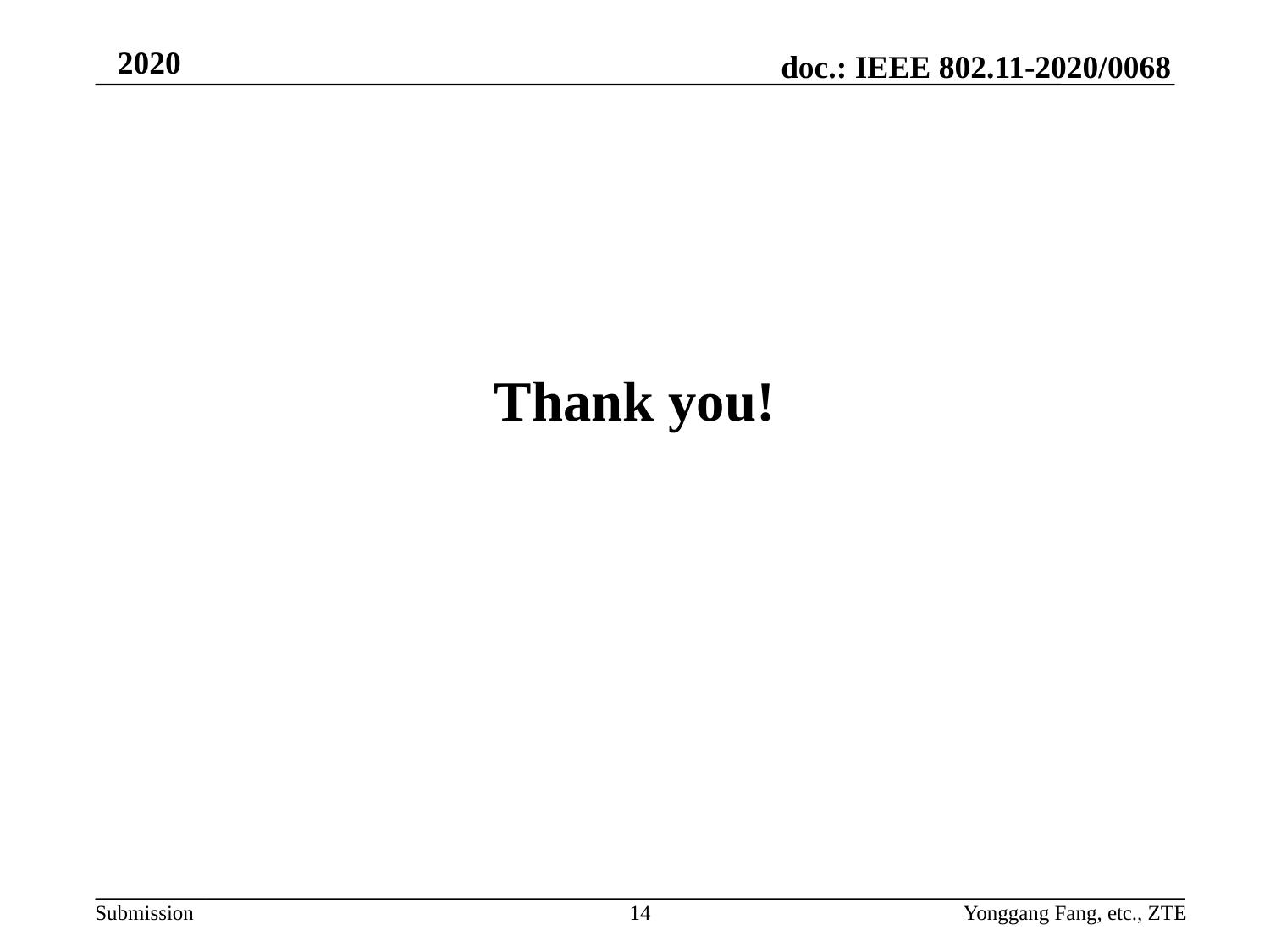

Thank you!
14
Yonggang Fang, etc., ZTE